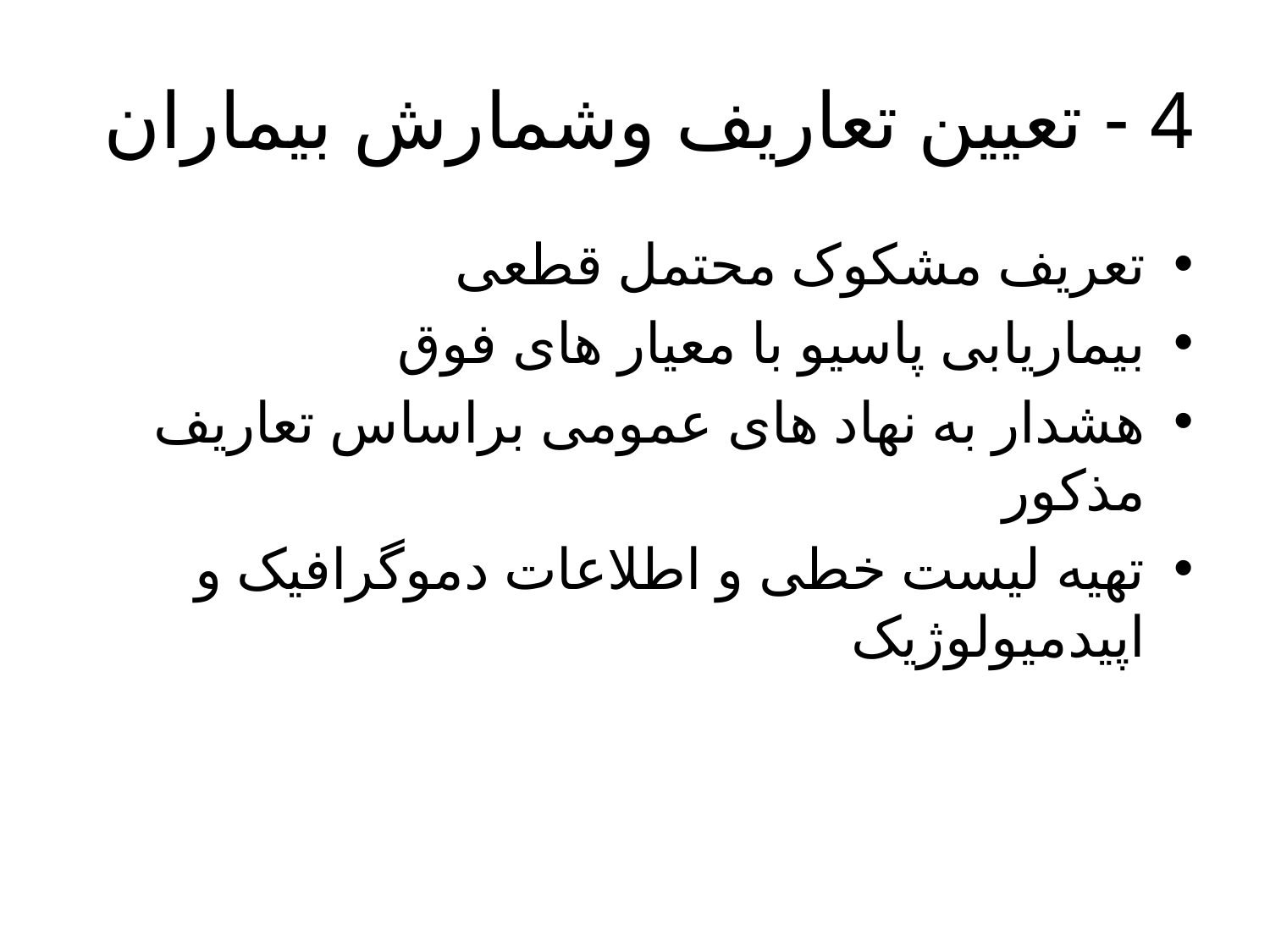

# 4 - تعیین تعاریف وشمارش بیماران
تعریف مشکوک محتمل قطعی
بیماریابی پاسیو با معیار های فوق
هشدار به نهاد های عمومی براساس تعاریف مذکور
تهیه لیست خطی و اطلاعات دموگرافیک و اپیدمیولوژیک